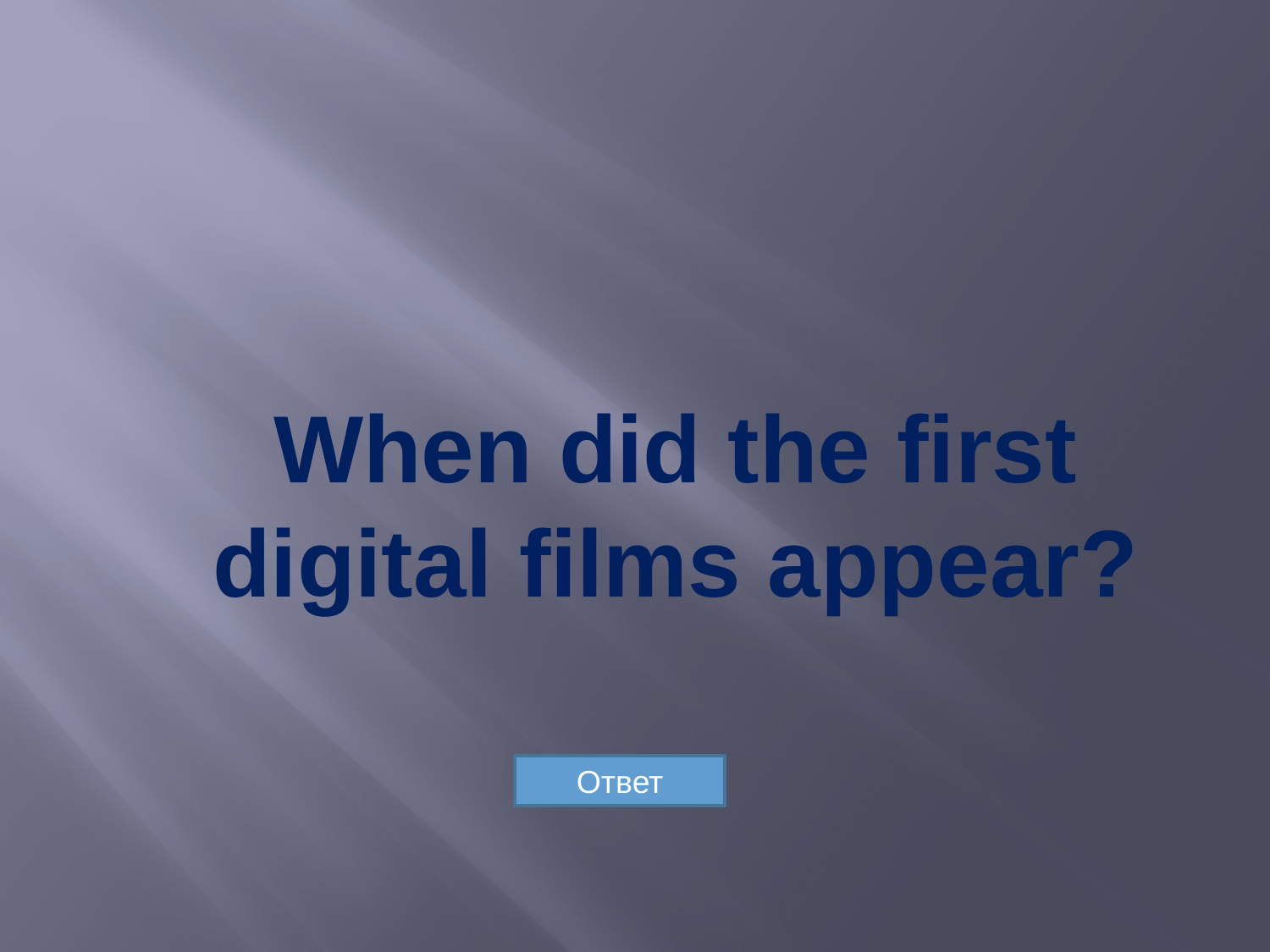

# When did the first digital films appear?